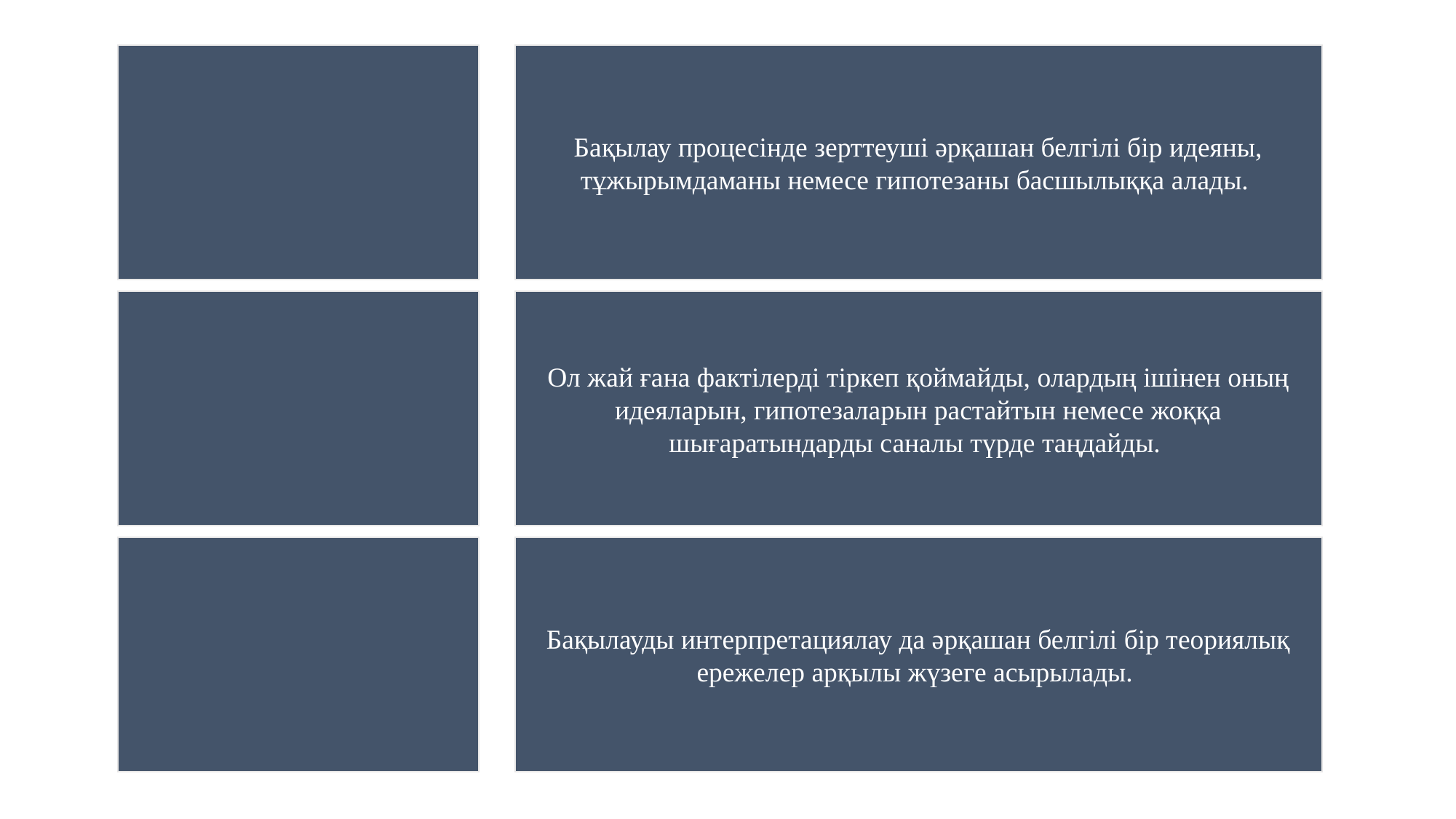

Бақылау процесінде зерттеуші әрқашан белгілі бір идеяны, тұжырымдаманы немесе гипотезаны басшылыққа алады.
Ол жай ғана фактілерді тіркеп қоймайды, олардың ішінен оның идеяларын, гипотезаларын растайтын немесе жоққа шығаратындарды саналы түрде таңдайды.
Бақылауды интерпретациялау да әрқашан белгілі бір теориялық ережелер арқылы жүзеге асырылады.